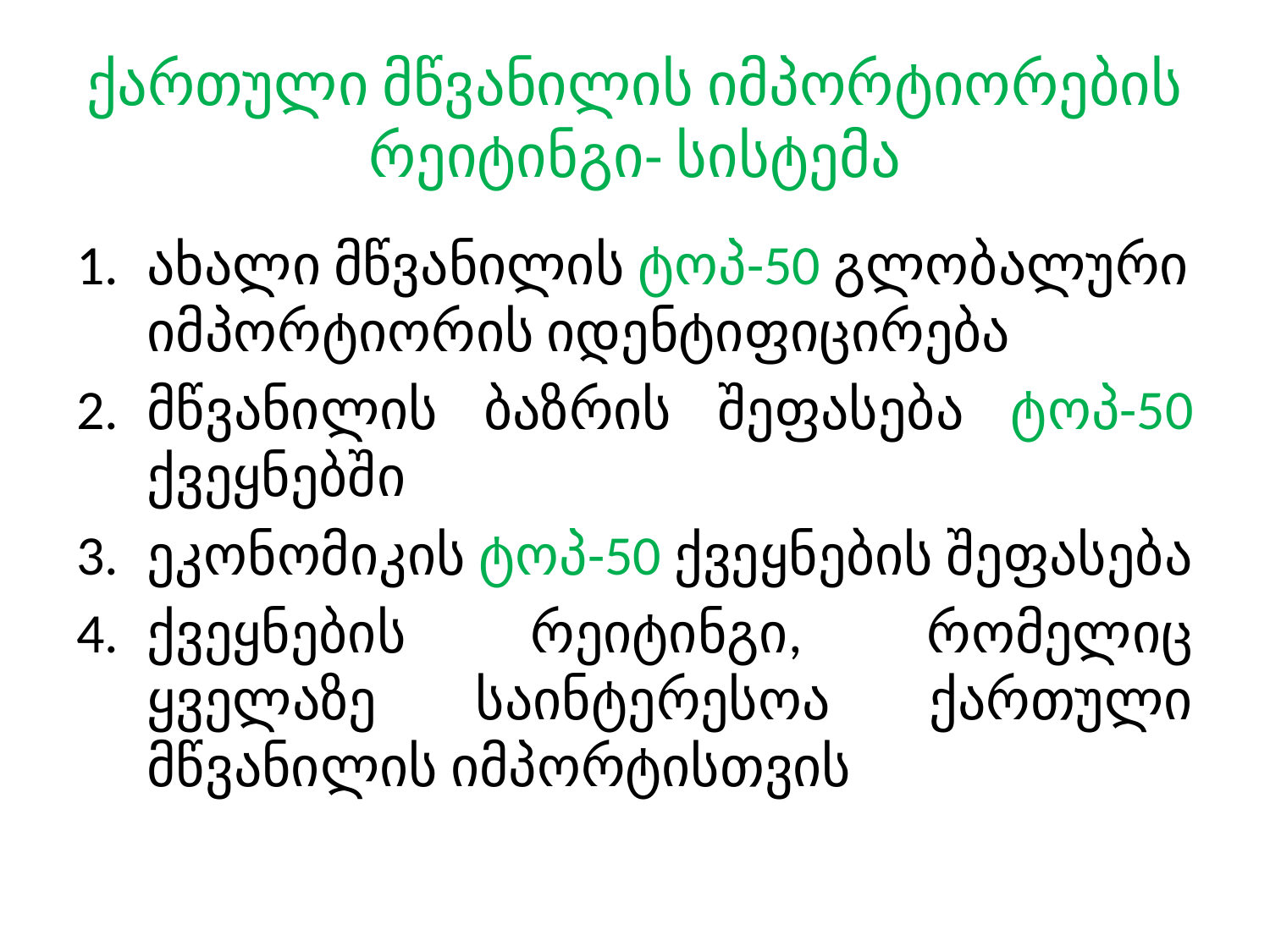

# ქართული მწვანილის იმპორტიორების რეიტინგი- სისტემა
ახალი მწვანილის ტოპ-50 გლობალური იმპორტიორის იდენტიფიცირება
მწვანილის ბაზრის შეფასება ტოპ-50 ქვეყნებში
ეკონომიკის ტოპ-50 ქვეყნების შეფასება
ქვეყნების რეიტინგი, რომელიც ყველაზე საინტერესოა ქართული მწვანილის იმპორტისთვის